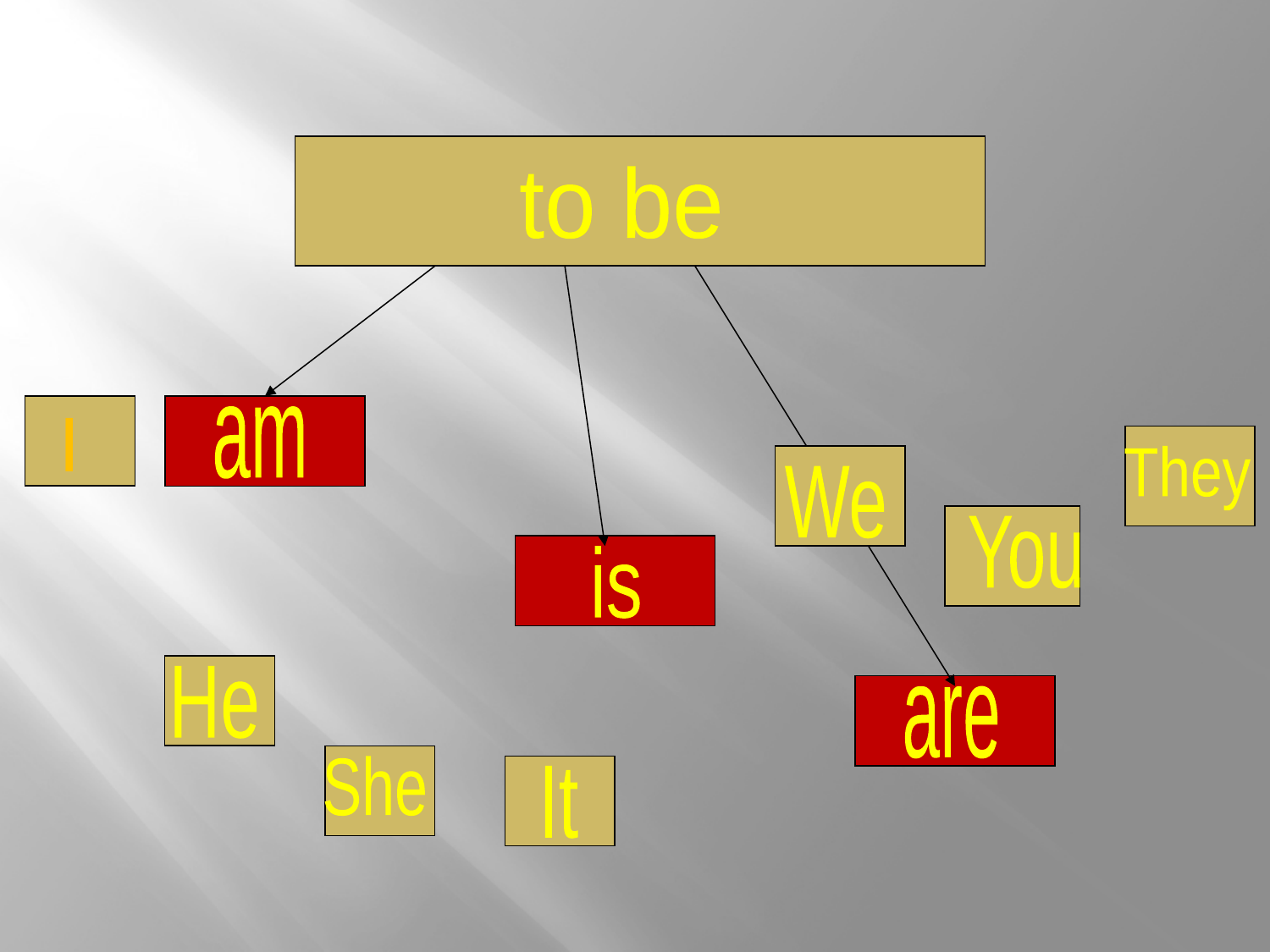

to be

 I

am

They

We

You

is

He

are

She

It